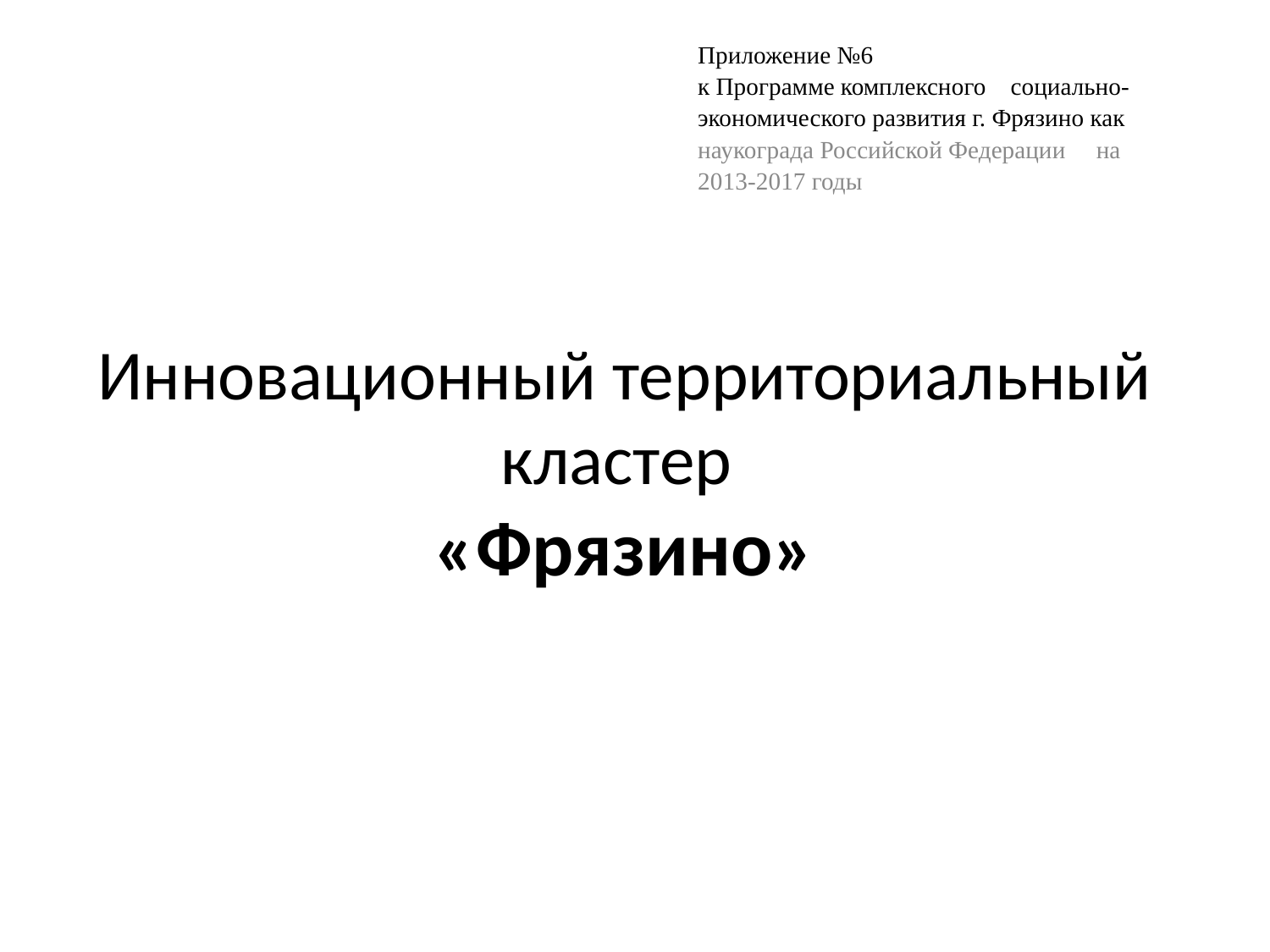

Приложение №6
к Программе комплексного    социально-
экономического развития г. Фрязино как
наукограда Российской Федерации     на
2013-2017 годы

# Инновационный территориальный кластер «Фрязино»